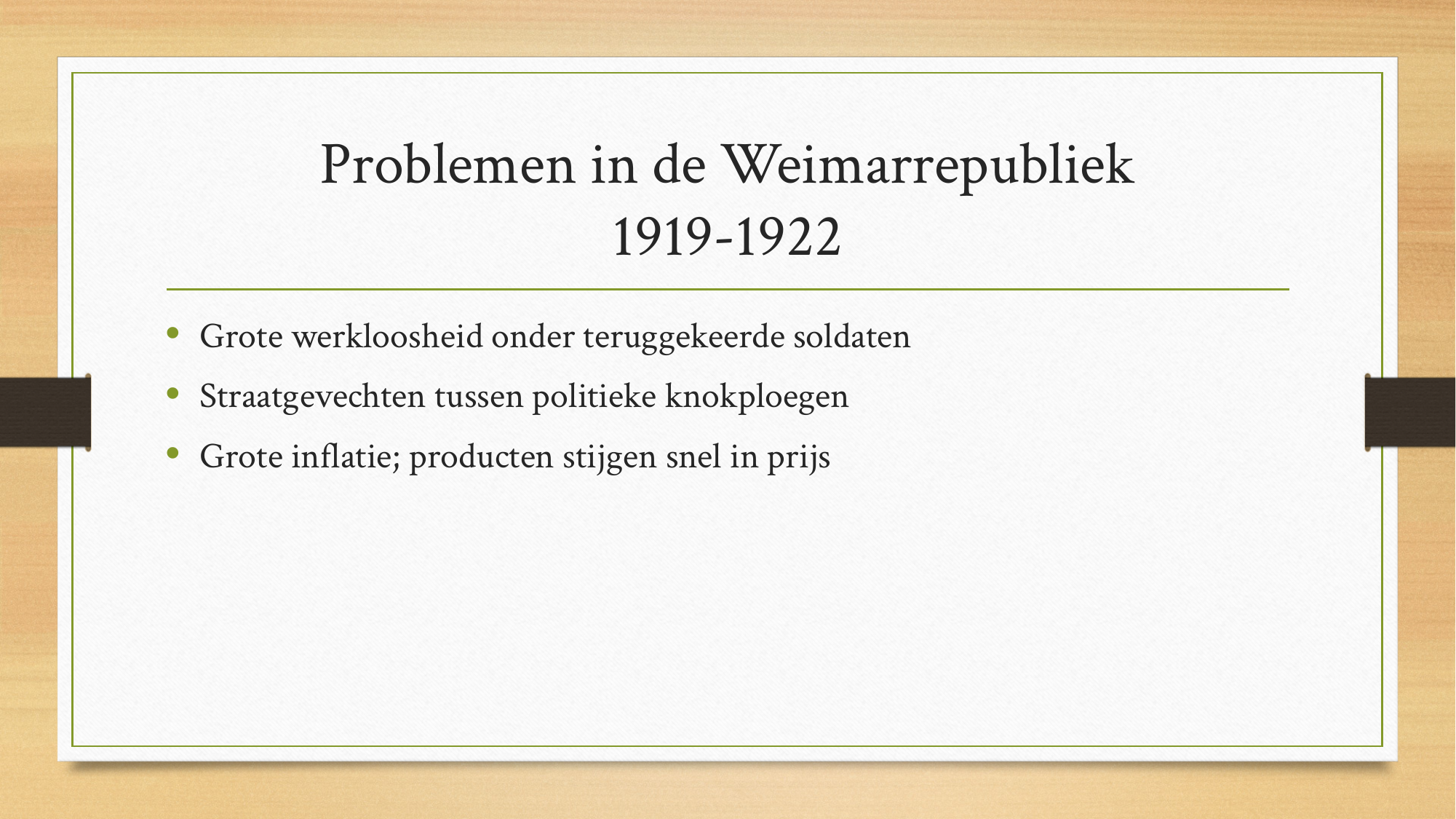

# Problemen in de Weimarrepubliek 1919-1922
Grote werkloosheid onder teruggekeerde soldaten
Straatgevechten tussen politieke knokploegen
Grote inflatie; producten stijgen snel in prijs